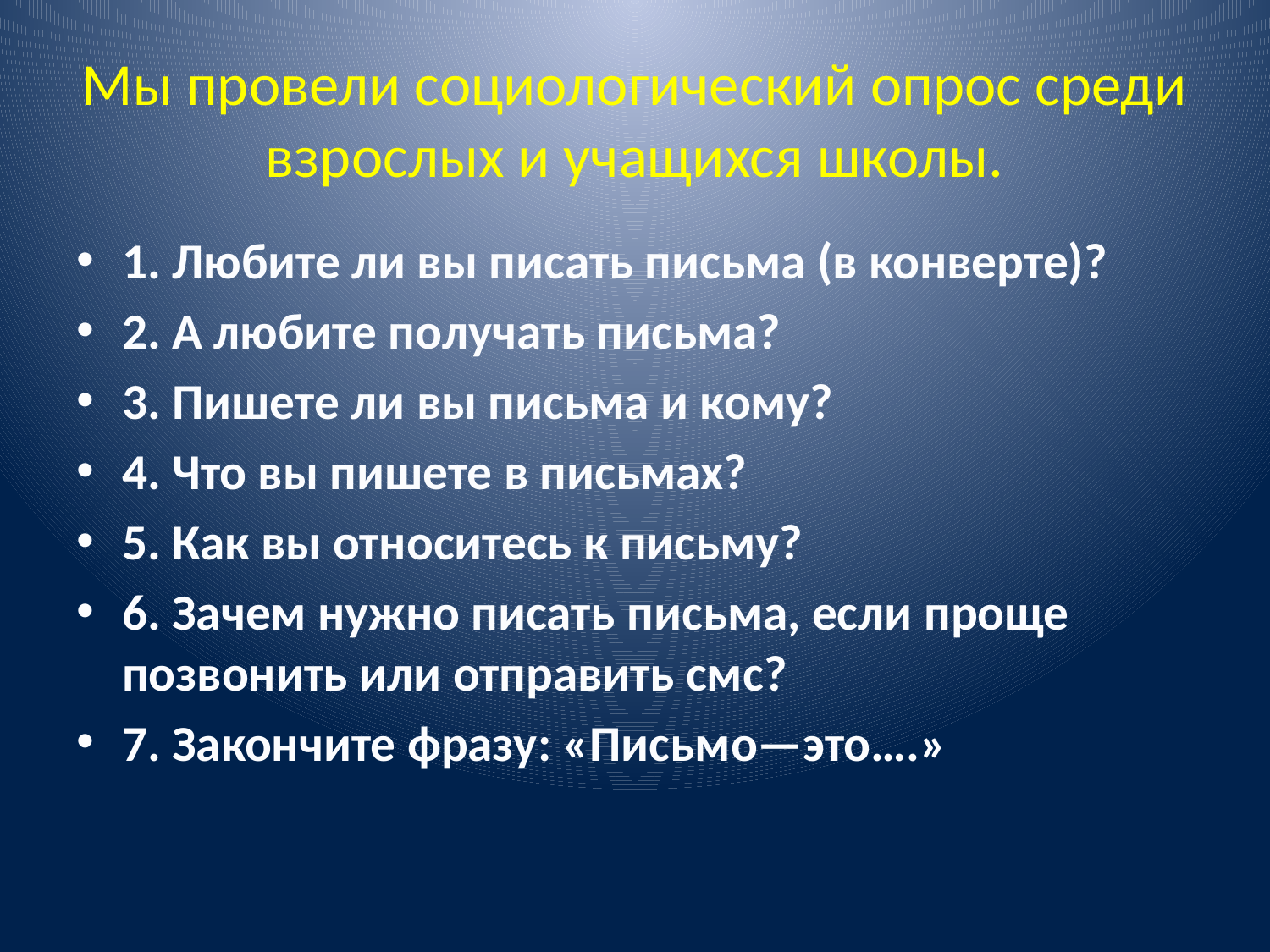

# Мы провели социологический опрос среди взрослых и учащихся школы.
1. Любите ли вы писать письма (в конверте)?
2. А любите получать письма?
3. Пишете ли вы письма и кому?
4. Что вы пишете в письмах?
5. Как вы относитесь к письму?
6. Зачем нужно писать письма, если проще позвонить или отправить смс?
7. Закончите фразу: «Письмо—это….»